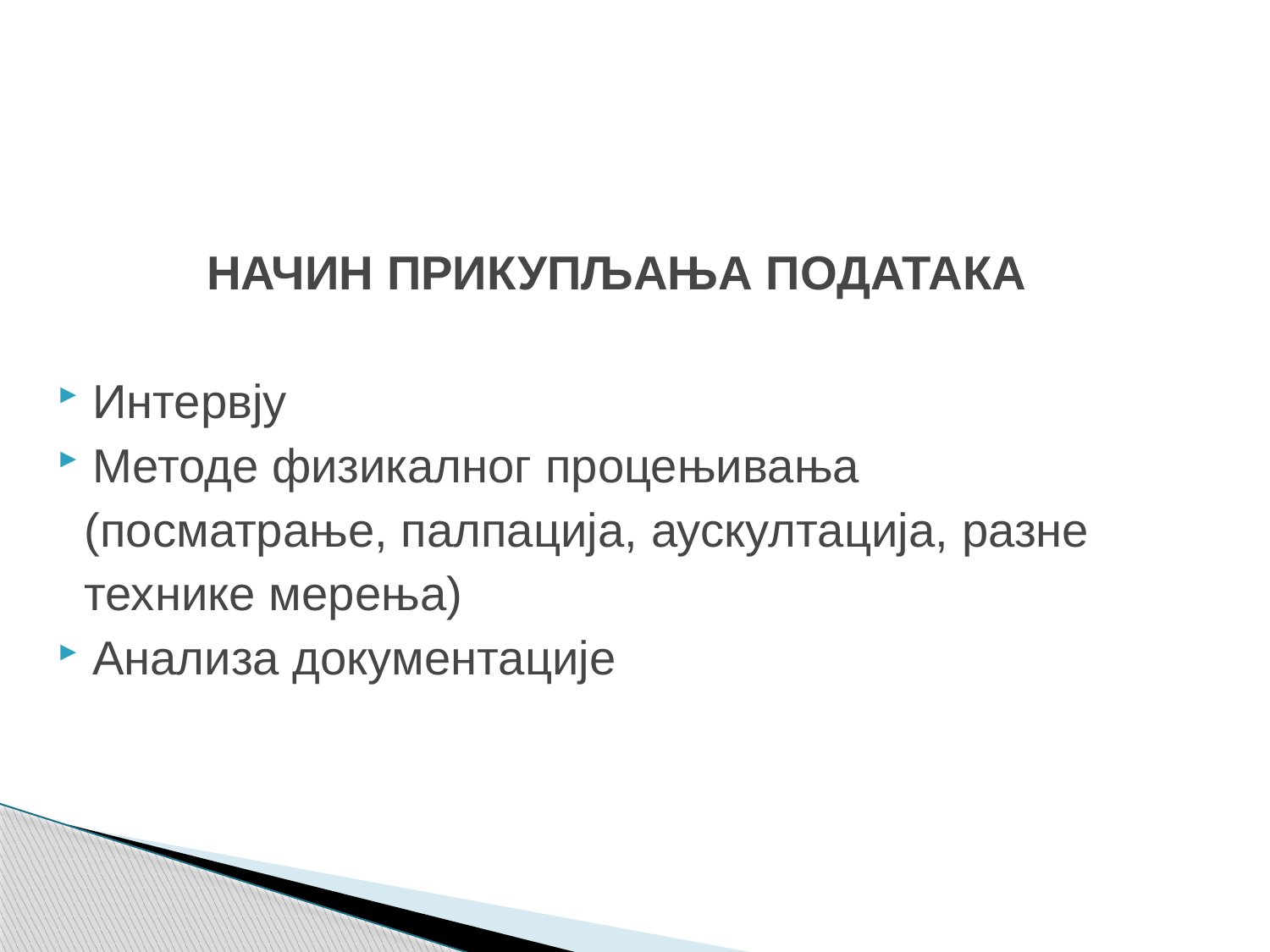

НАЧИН ПРИКУПЉАЊА ПОДАТАКА

 Интервју
 Методе физикалног процењивања
  (посматрање, палпација, аускултација, разне
  технике мерења)
 Анализа документације